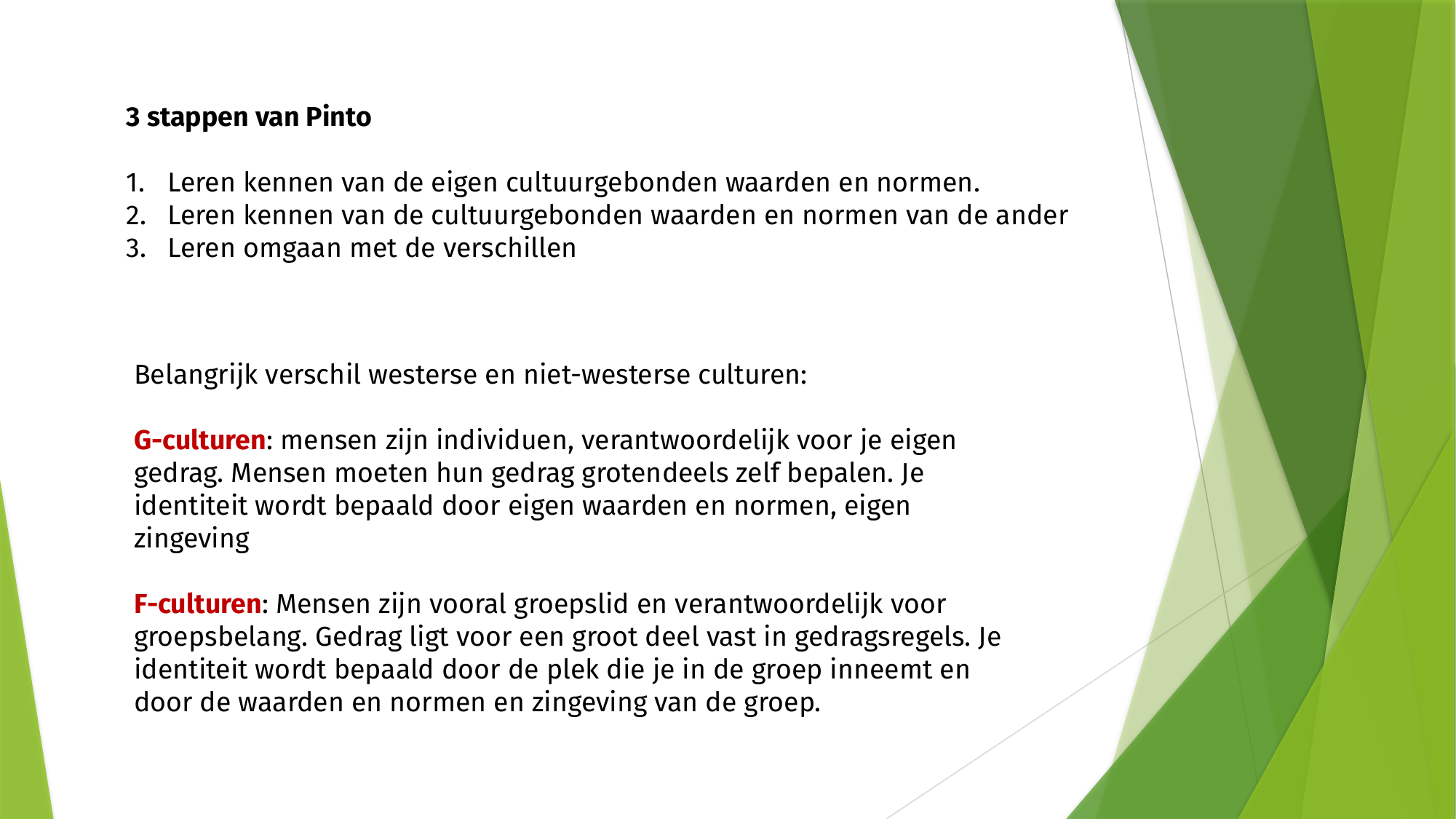

3 stappen van Pinto

Leren kennen van de eigen cultuurgebonden waarden en normen.
Leren kennen van de cultuurgebonden waarden en normen van de ander
Leren omgaan met de verschillen
Belangrijk verschil westerse en niet-westerse culturen:

G-culturen: mensen zijn individuen, verantwoordelijk voor je eigen gedrag. Mensen moeten hun gedrag grotendeels zelf bepalen. Je identiteit wordt bepaald door eigen waarden en normen, eigen zingeving

F-culturen: Mensen zijn vooral groepslid en verantwoordelijk voor groepsbelang. Gedrag ligt voor een groot deel vast in gedragsregels. Je identiteit wordt bepaald door de plek die je in de groep inneemt en door de waarden en normen en zingeving van de groep.